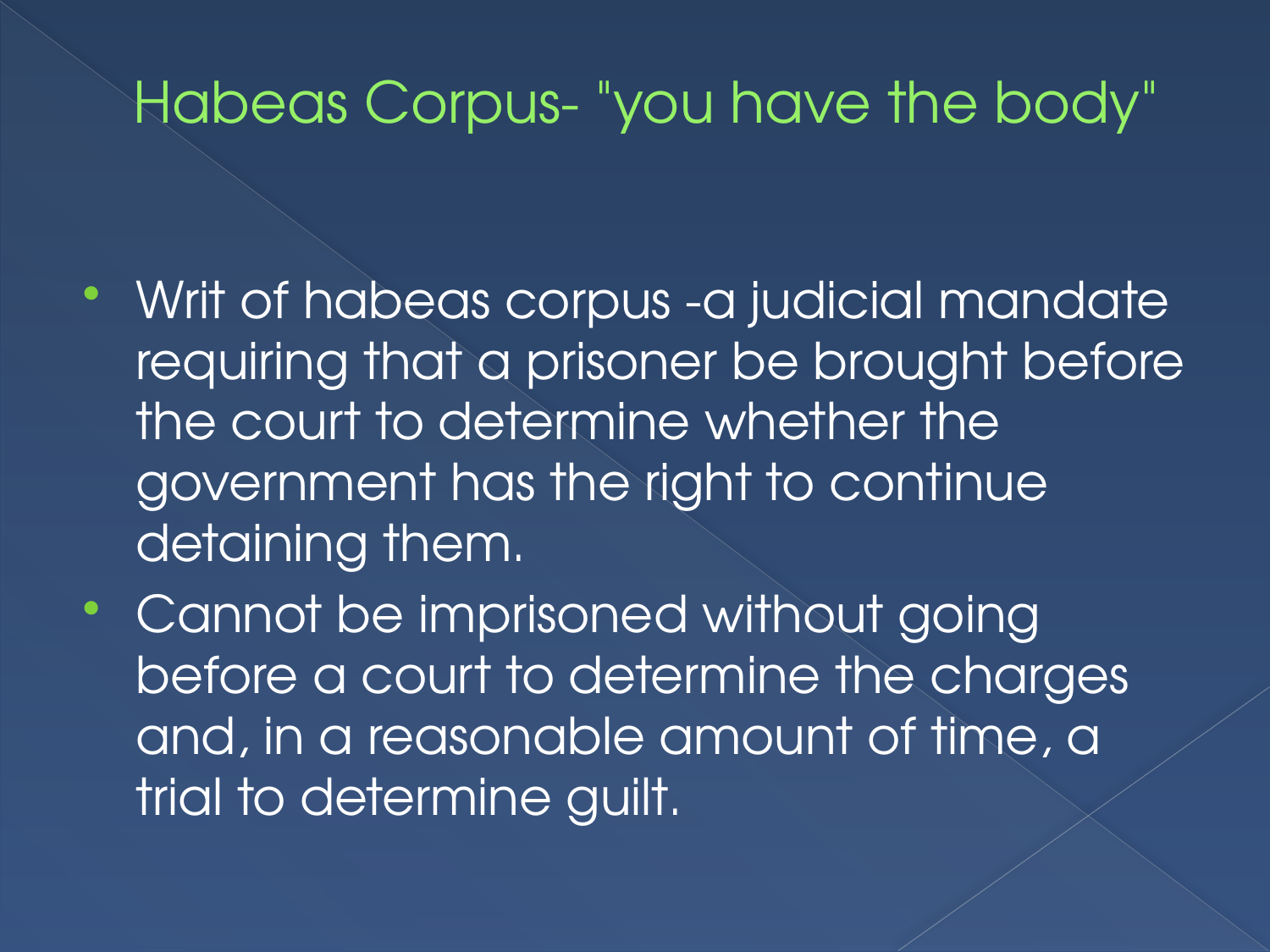

# Habeas Corpus- "you have the body"
Writ of habeas corpus -a judicial mandate requiring that a prisoner be brought before the court to determine whether the government has the right to continue detaining them.
Cannot be imprisoned without going before a court to determine the charges and, in a reasonable amount of time, a trial to determine guilt.